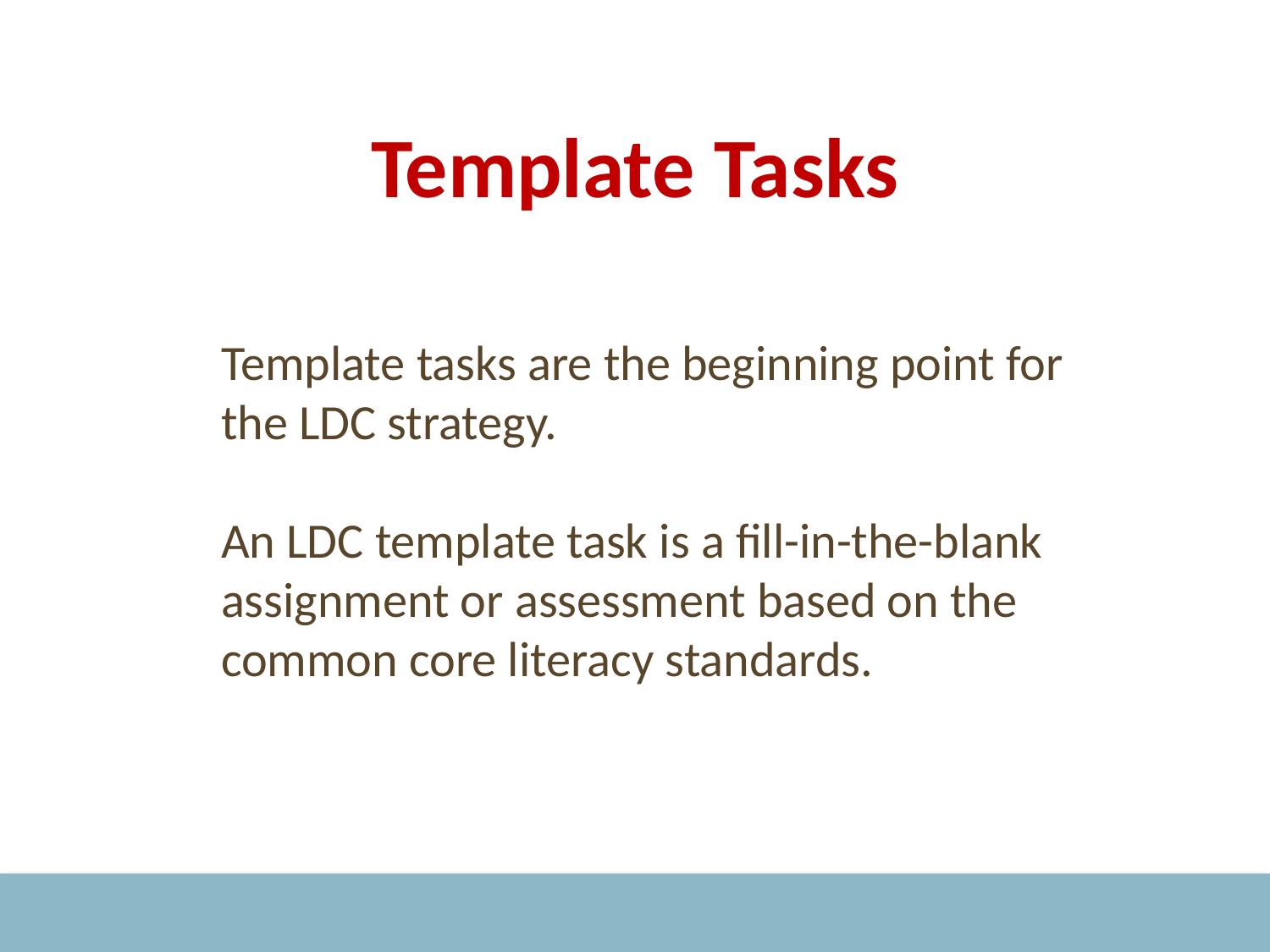

# Template Tasks
Template tasks are the beginning point for the LDC strategy.

An LDC template task is a fill-in-the-blank assignment or assessment based on the common core literacy standards.